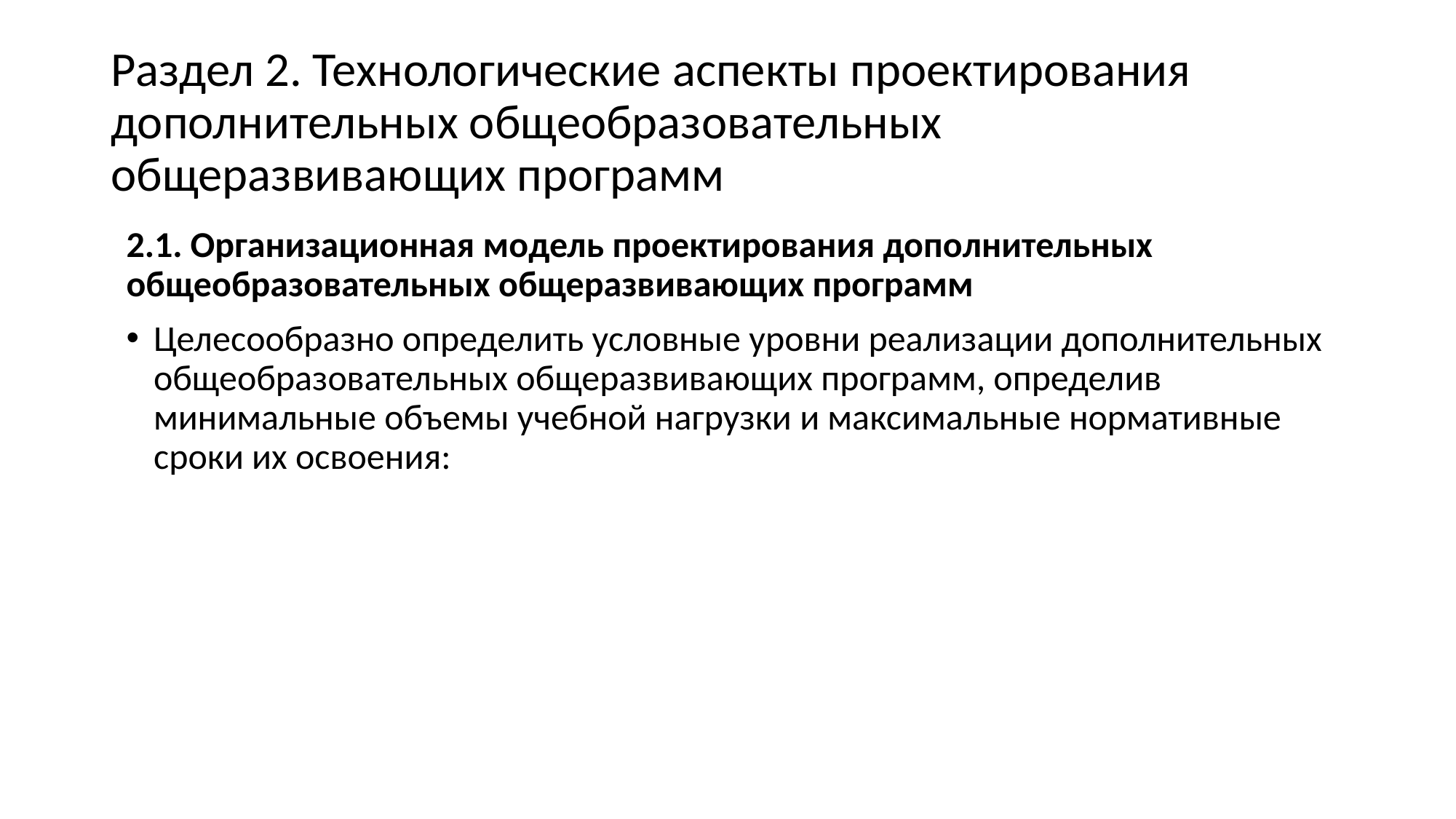

# Раздел 2. Технологические аспекты проектирования дополнительных общеобразовательных общеразвивающих программ
2.1. Организационная модель проектирования дополнительных общеобразовательных общеразвивающих программ
Целесообразно определить условные уровни реализации дополнительных общеобразовательных общеразвивающих программ, определив минимальные объемы учебной нагрузки и максимальные нормативные сроки их освоения: